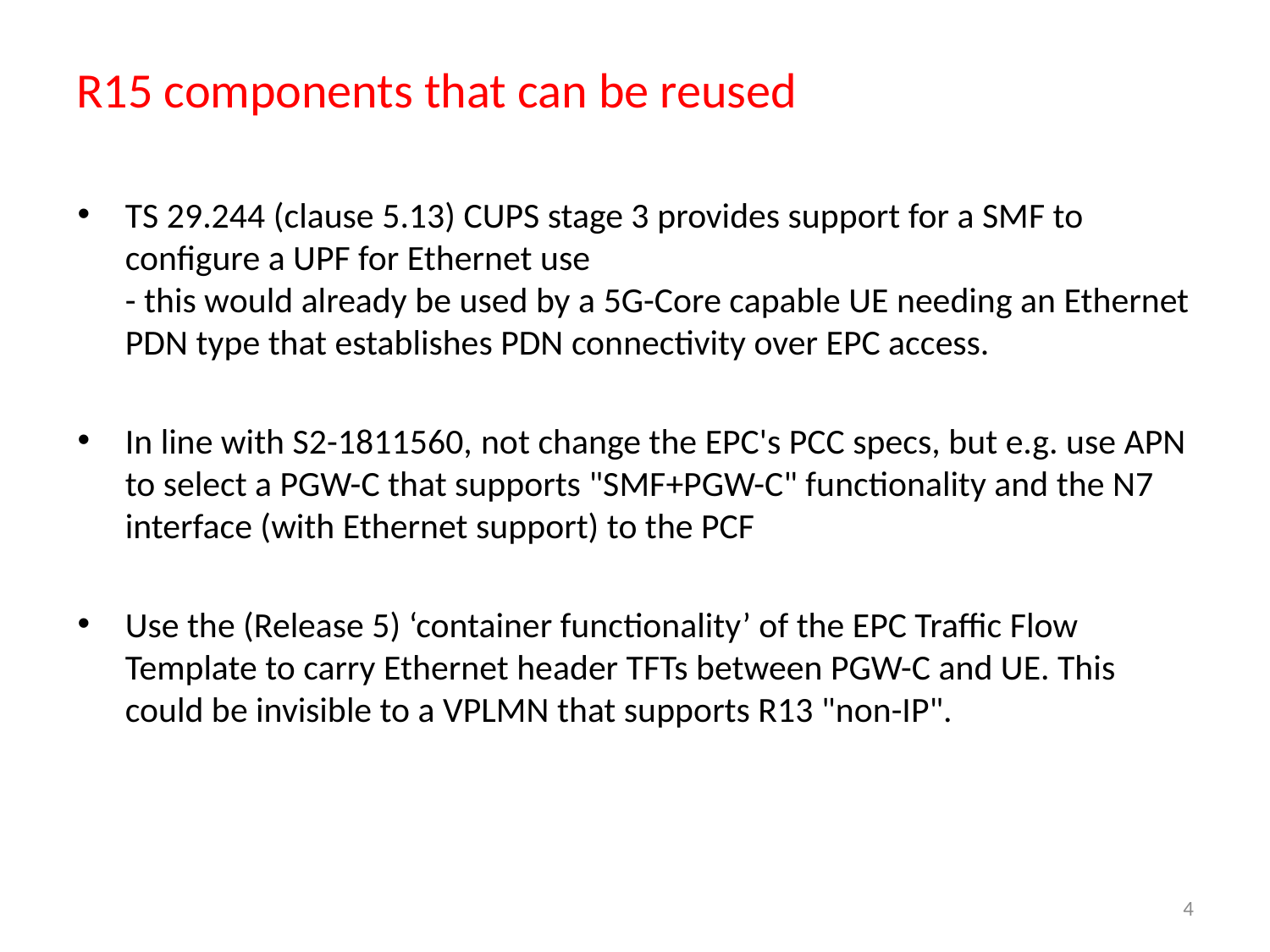

# R15 components that can be reused
TS 29.244 (clause 5.13) CUPS stage 3 provides support for a SMF to configure a UPF for Ethernet use
- this would already be used by a 5G-Core capable UE needing an Ethernet PDN type that establishes PDN connectivity over EPC access.

In line with S2-1811560, not change the EPC's PCC specs, but e.g. use APN to select a PGW-C that supports "SMF+PGW-C" functionality and the N7 interface (with Ethernet support) to the PCF

Use the (Release 5) ‘container functionality’ of the EPC Traffic Flow Template to carry Ethernet header TFTs between PGW-C and UE. This could be invisible to a VPLMN that supports R13 "non-IP".

4